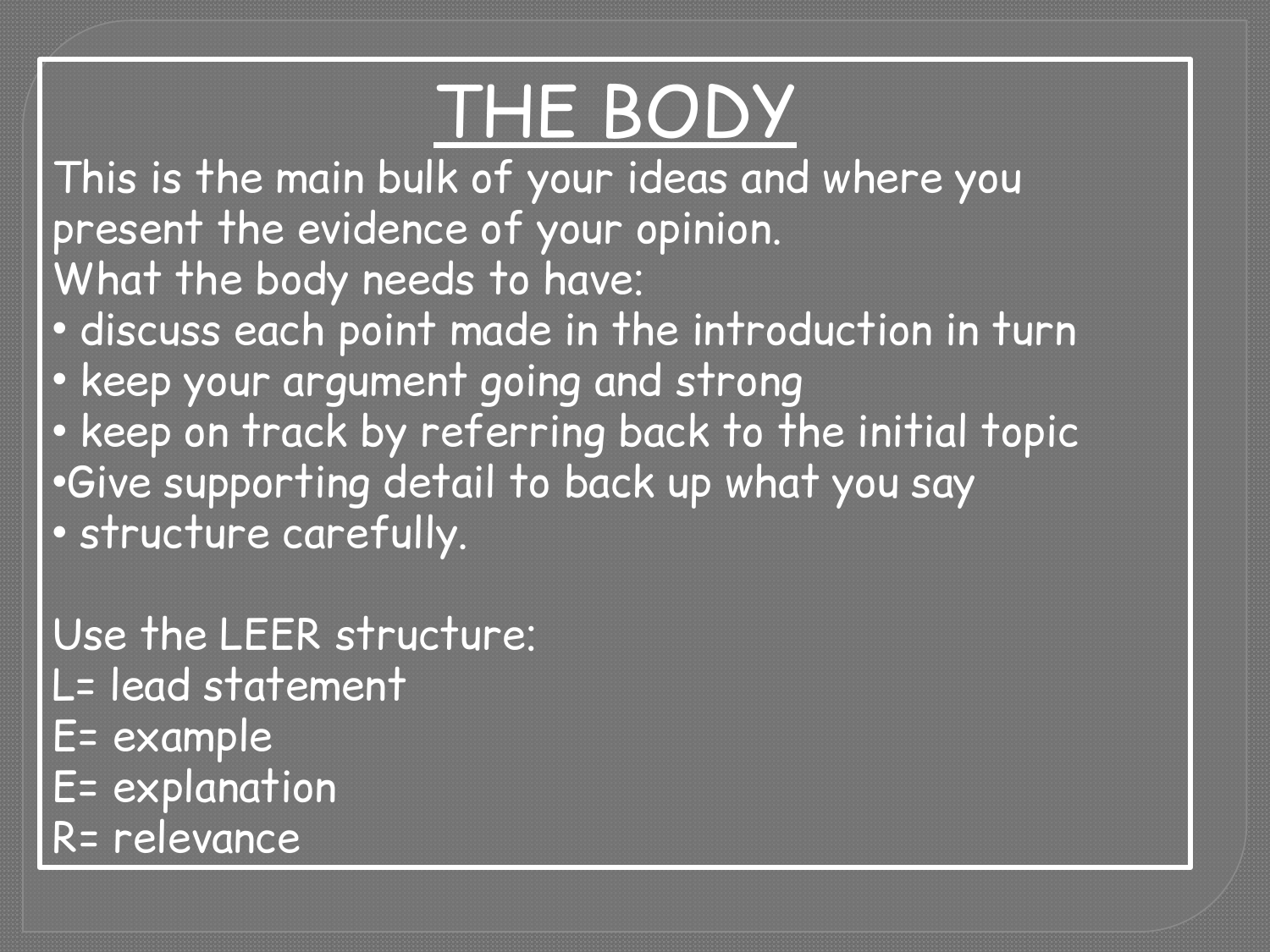

THE BODY
This is the main bulk of your ideas and where you present the evidence of your opinion.
What the body needs to have:
 discuss each point made in the introduction in turn
 keep your argument going and strong
 keep on track by referring back to the initial topic
Give supporting detail to back up what you say
 structure carefully.

Use the LEER structure:
L= lead statement
E= example
E= explanation
R= relevance